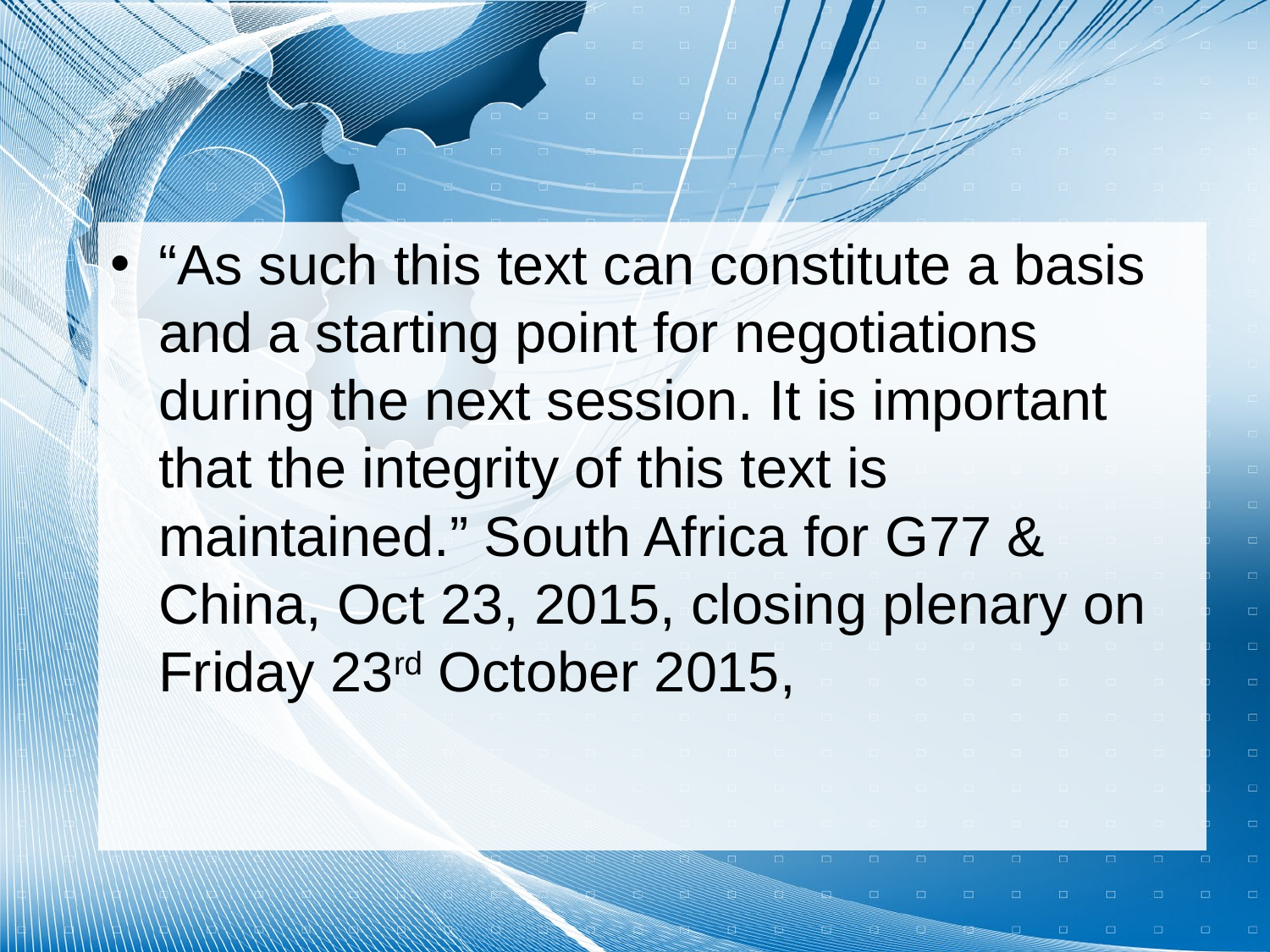

#
“As such this text can constitute a basis and a starting point for negotiations during the next session. It is important that the integrity of this text is maintained.” South Africa for G77 & China, Oct 23, 2015, closing plenary on Friday 23rd October 2015,